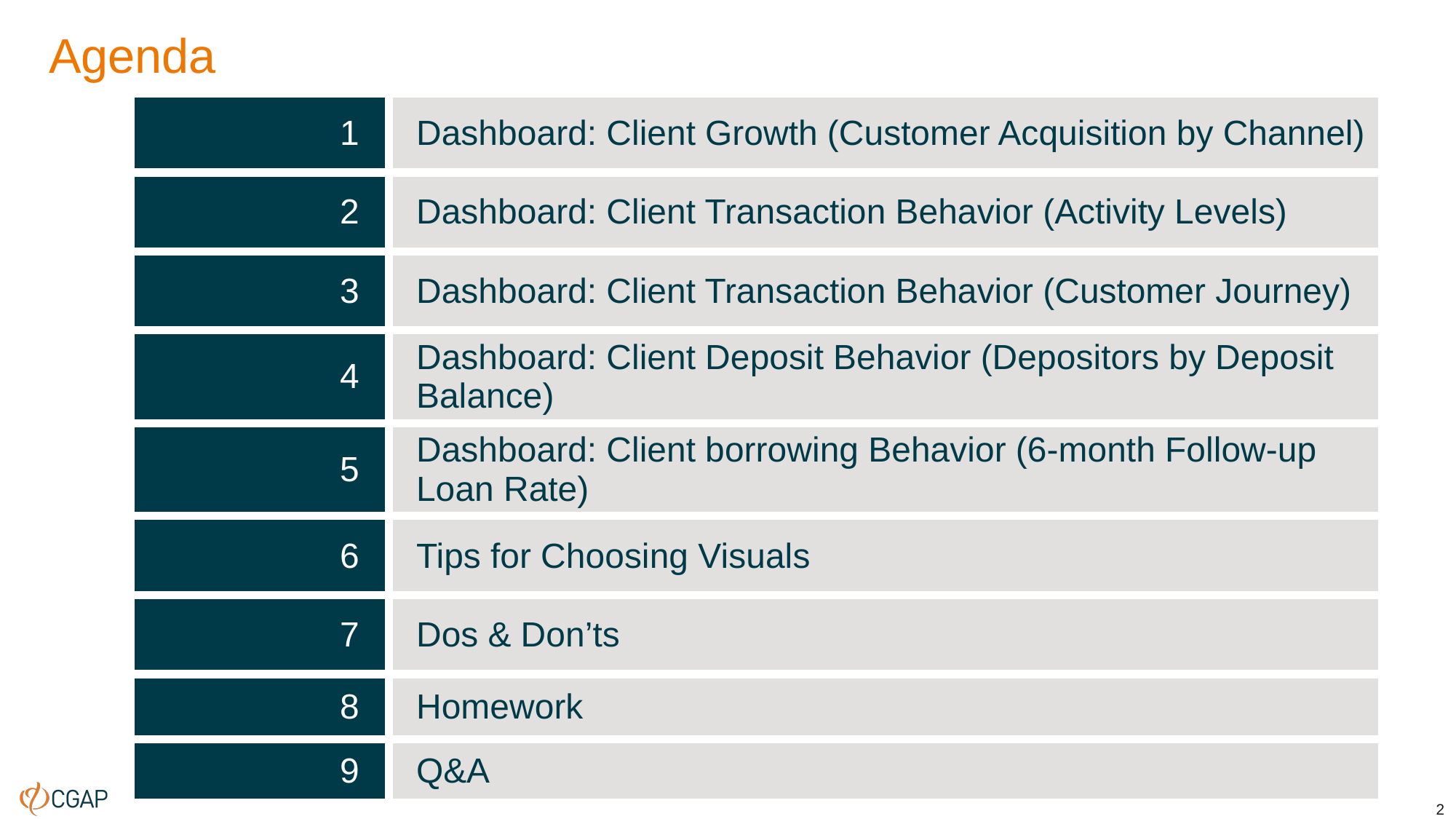

# Agenda
| 1 | Dashboard: Client Growth (Customer Acquisition by Channel) |
| --- | --- |
| 2 | Dashboard: Client Transaction Behavior (Activity Levels) |
| 3 | Dashboard: Client Transaction Behavior (Customer Journey) |
| 4 | Dashboard: Client Deposit Behavior (Depositors by Deposit Balance) |
| 5 | Dashboard: Client borrowing Behavior (6-month Follow-up Loan Rate) |
| 6 | Tips for Choosing Visuals |
| 7 | Dos & Don’ts |
| 8 | Homework |
| 9 | Q&A |
2